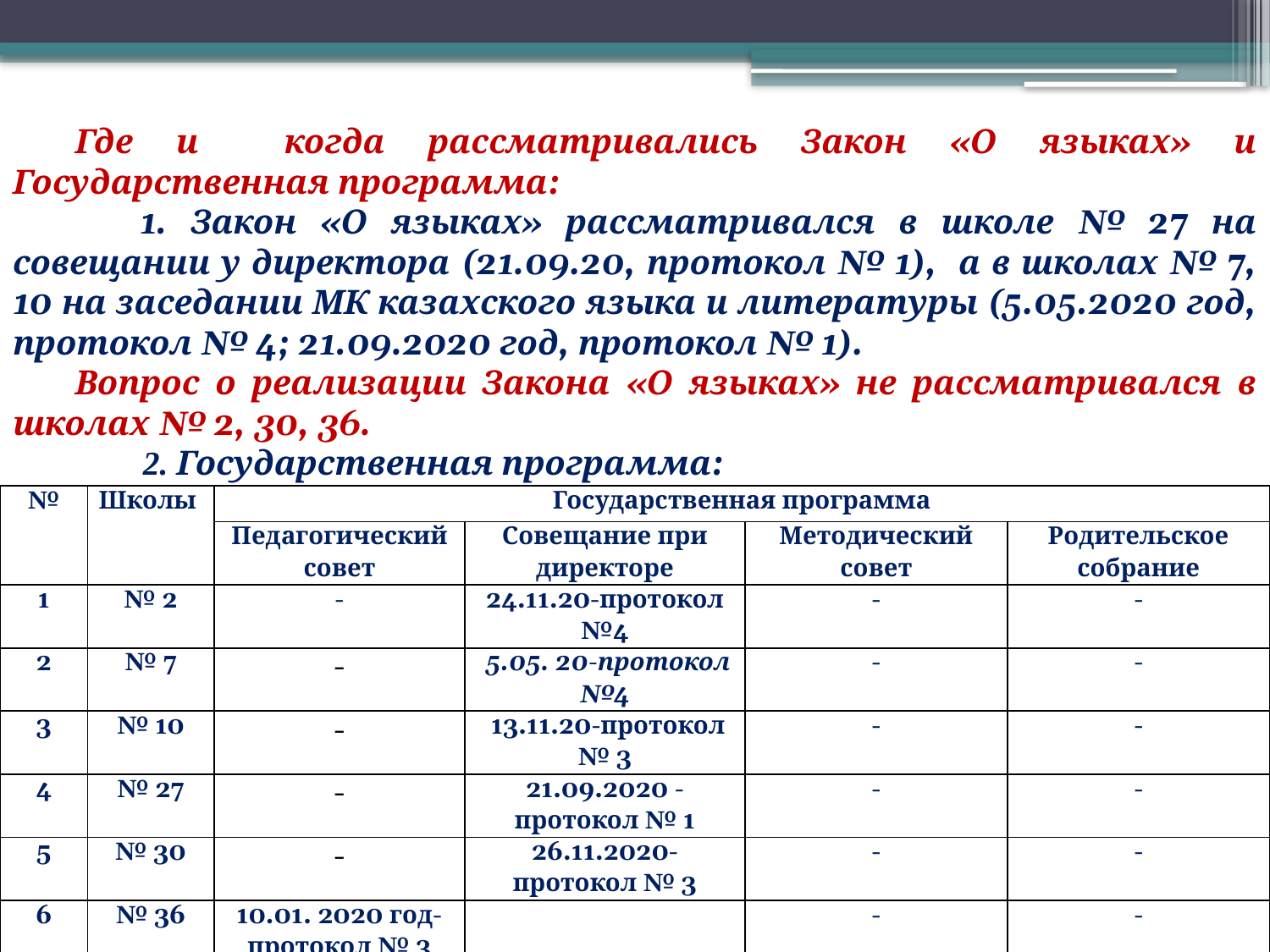

Где и  когда рассматривались Закон «О языках» и Государственная программа:
	1. Закон «О языках» рассматривался в школе № 27 на совещании у директора (21.09.20, протокол № 1),  а в школах № 7, 10 на заседании МК казахского языка и литературы (5.05.2020 год, протокол № 4; 21.09.2020 год, протокол № 1).
Вопрос о реализации Закона «О языках» не рассматривался в школах № 2, 30, 36.
        2. Государственная программа:

| № | Школы | Государственная программа |  |  |  |
| --- | --- | --- | --- | --- | --- |
|  |  | Педагогический совет | Совещание при директоре | Методический совет | Родительское собрание |
| 1 | № 2 | - | 24.11.20-протокол №4 | - | - |
| 2 | № 7 | - | 5.05. 20-протокол №4 | - | - |
| 3 | № 10 | - | 13.11.20-протокол № 3 | - | - |
| 4 | № 27 | - | 21.09.2020 - протокол № 1 | - | - |
| 5 | № 30 | - | 26.11.2020-протокол № 3 | - | - |
| 6 | № 36 | 10.01. 2020 год-протокол № 3 |  | - | - |